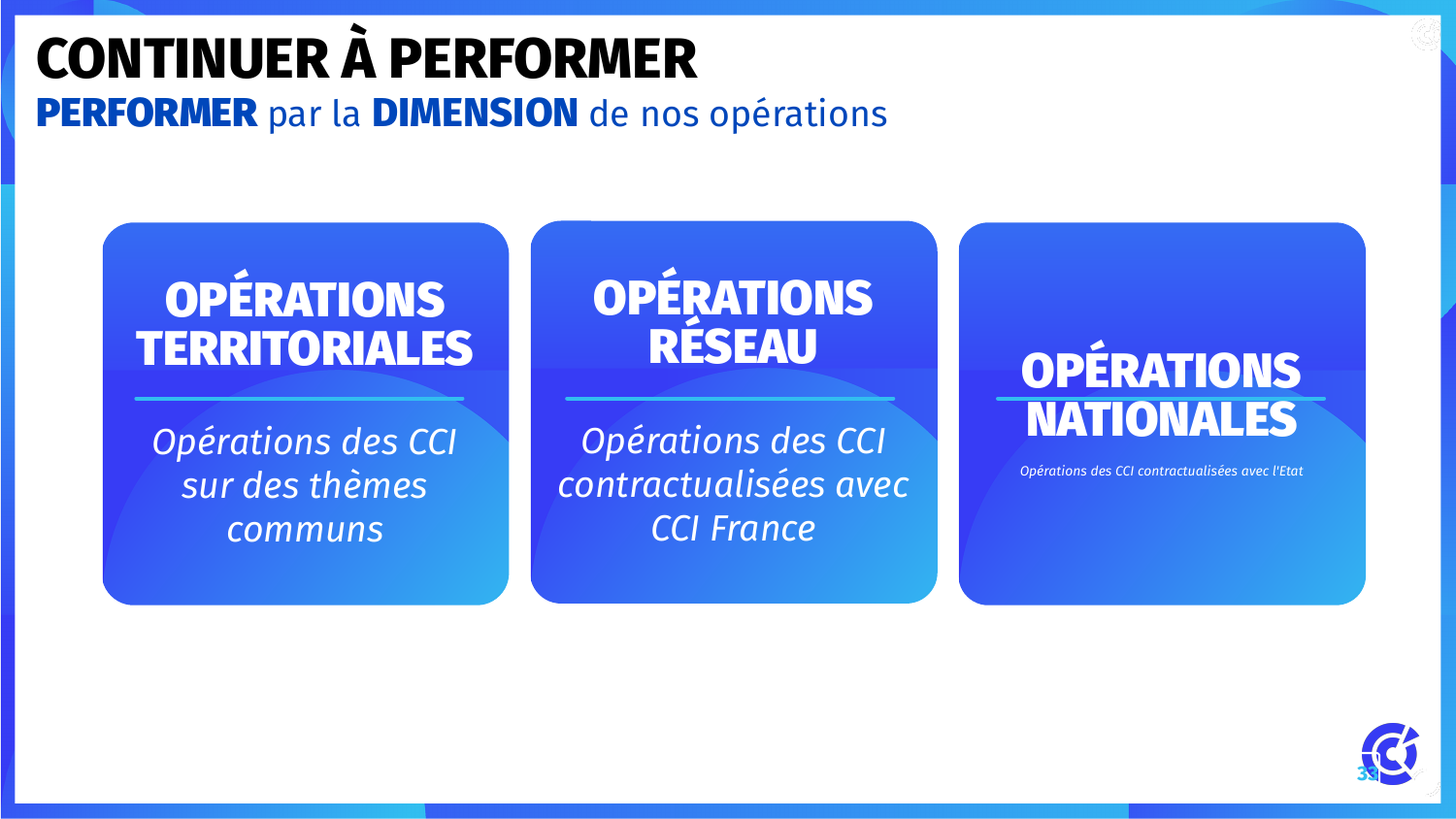

# CONTINUER à PERFORMER
PERFORMER par la dimension de nos opérations
OPÉRATIONS RÉSEAU

Opérations des CCI contractualisées avec CCI France
OPÉRATIONS TERRITORIALES

 Opérations des CCI
sur des thèmes communs
OPÉRATIONS NATIONALES

Opérations des CCI contractualisées avec l'Etat
33